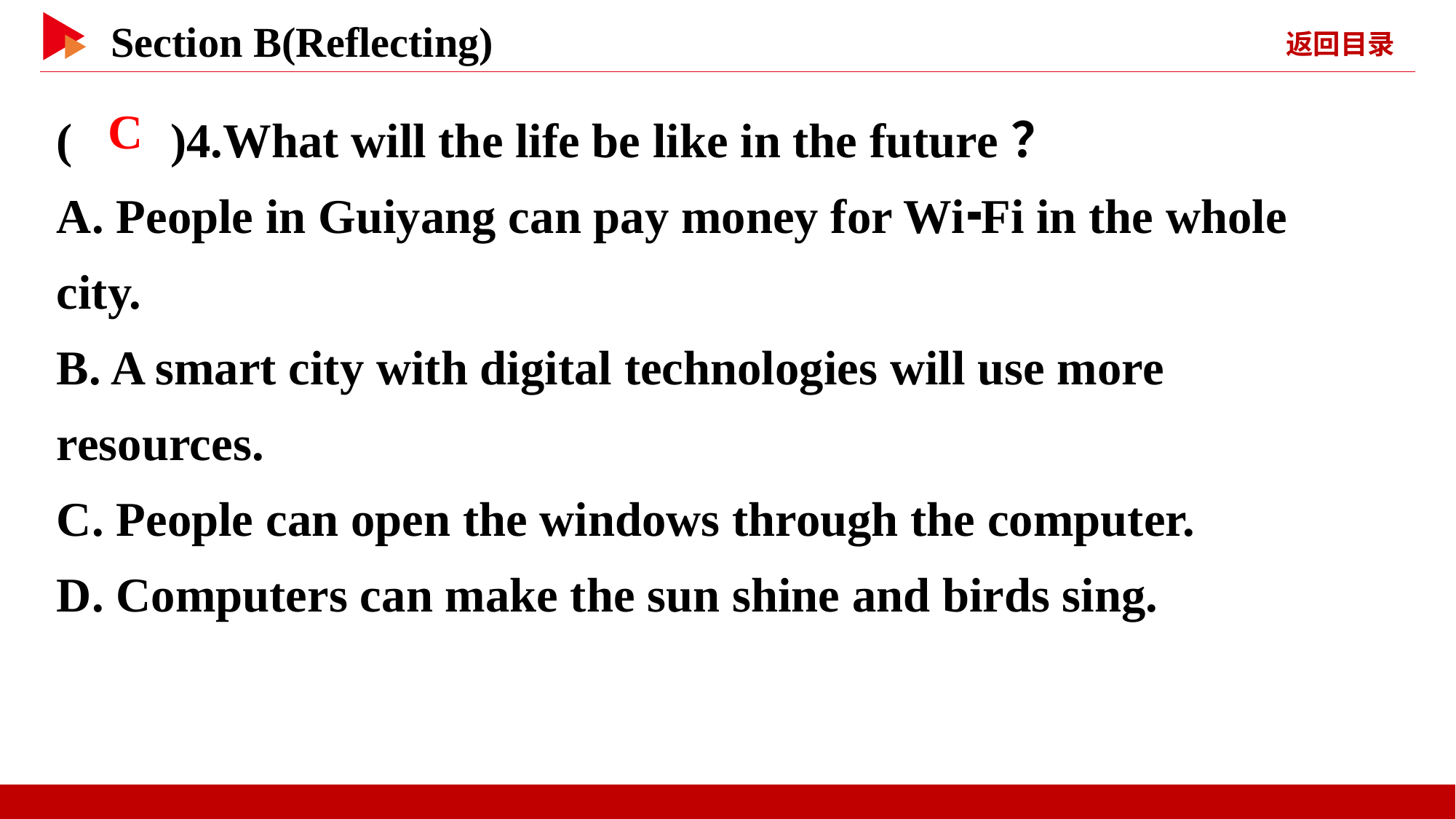

(        )4.What will the life be like in the future？
A. People in Guiyang can pay money for Wi⁃Fi in the whole city.
B. A smart city with digital technologies will use more resources.
C. People can open the windows through the computer.
D. Computers can make the sun shine and birds sing.
   C